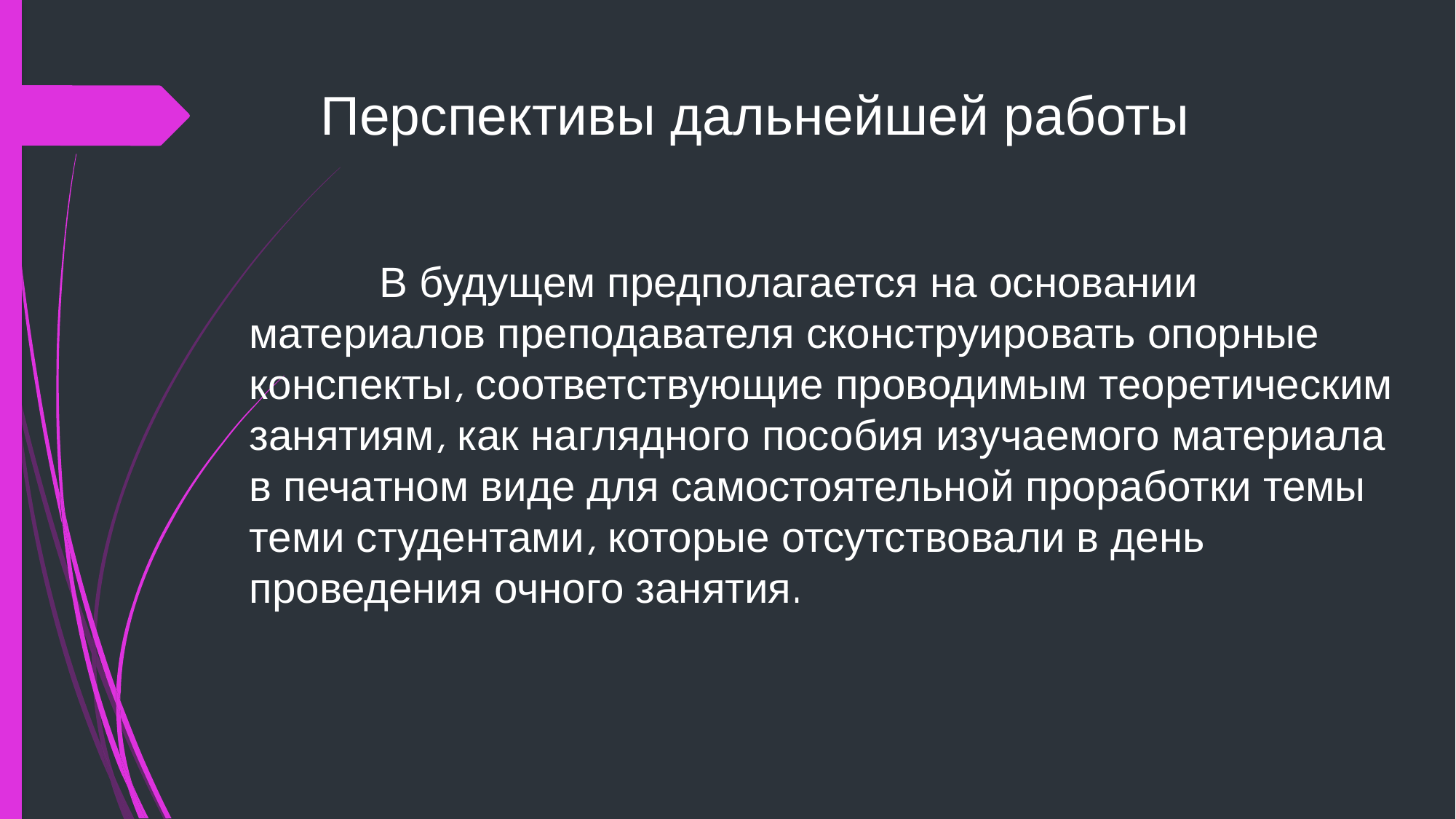

# Перспективы дальнейшей работы
           В будущем предполагается на основании материалов преподавателя сконструировать опорные конспекты, соответствующие проводимым теоретическим занятиям, как наглядного пособия изучаемого материала в печатном виде для самостоятельной проработки темы теми студентами, которые отсутствовали в день проведения очного занятия.